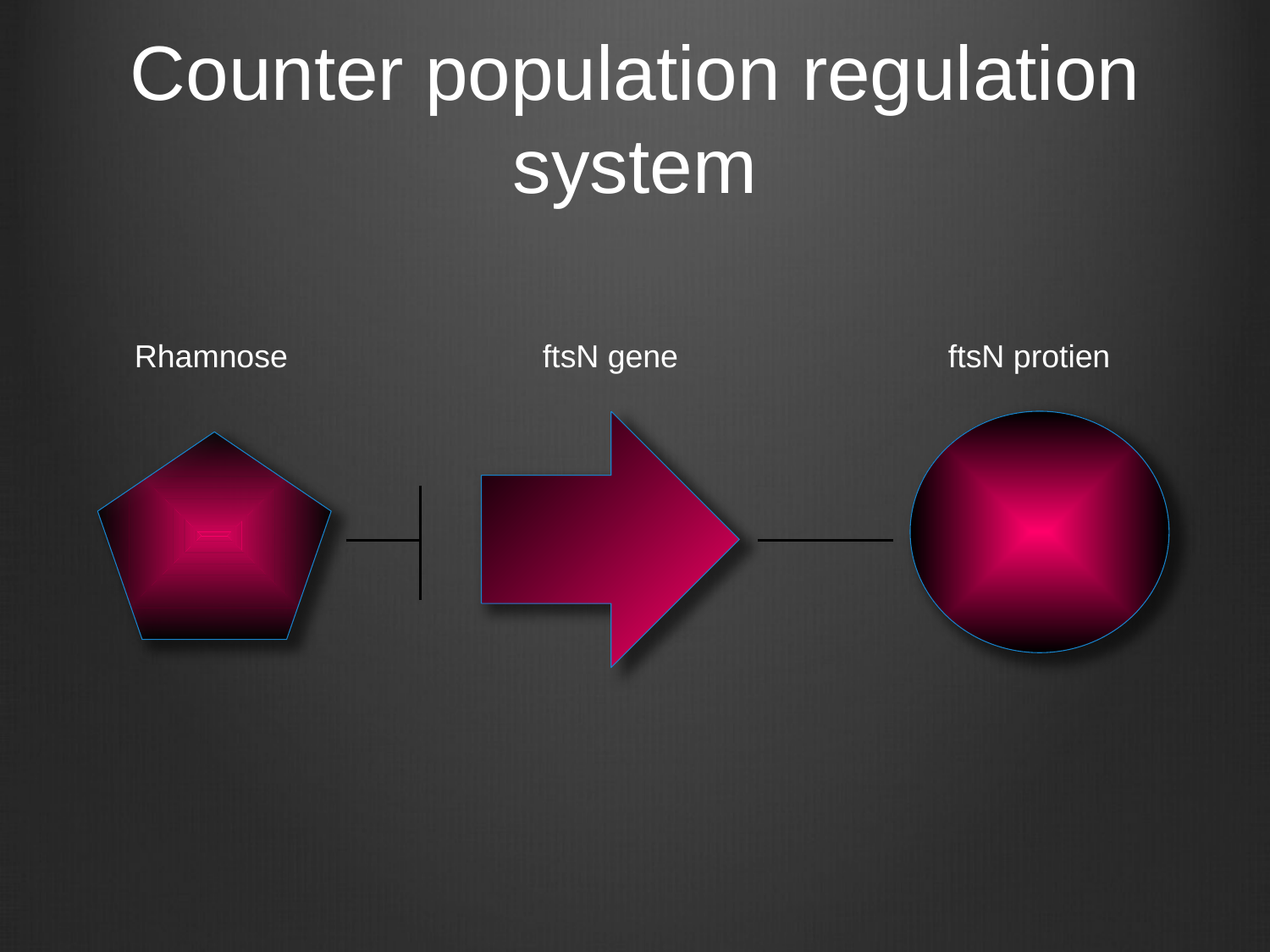

# Counter population regulation system
Rhamnose
 ftsN gene
ftsN protien